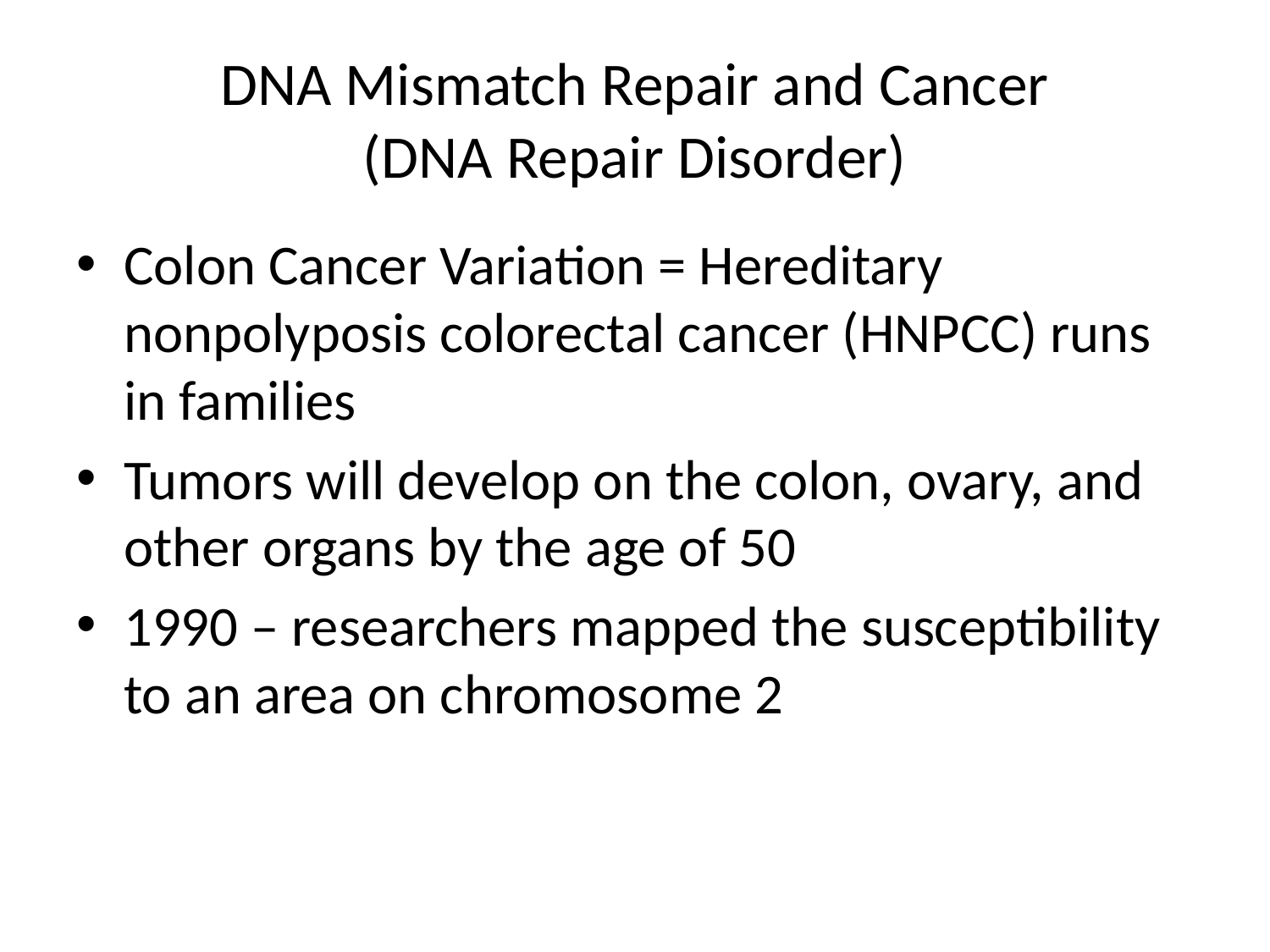

# DNA Mismatch Repair and Cancer (DNA Repair Disorder)
Colon Cancer Variation = Hereditary nonpolyposis colorectal cancer (HNPCC) runs in families
Tumors will develop on the colon, ovary, and other organs by the age of 50
1990 – researchers mapped the susceptibility to an area on chromosome 2